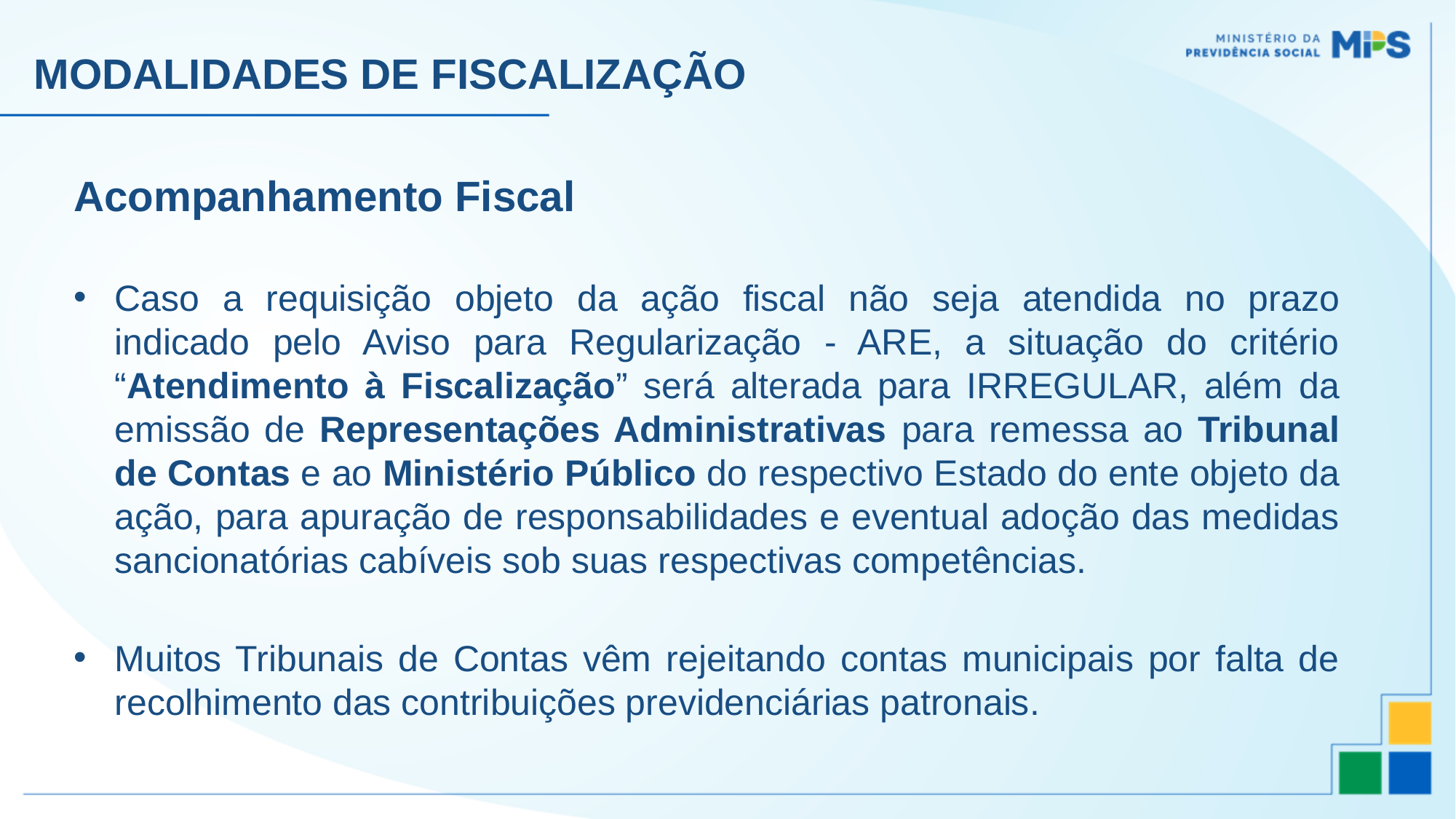

MODALIDADES DE FISCALIZAÇÃO

Acompanhamento Fiscal

Caso a requisição objeto da ação fiscal não seja atendida no prazo indicado pelo Aviso para Regularização - ARE, a situação do critério “Atendimento à Fiscalização” será alterada para IRREGULAR, além da emissão de Representações Administrativas para remessa ao Tribunal de Contas e ao Ministério Público do respectivo Estado do ente objeto da ação, para apuração de responsabilidades e eventual adoção das medidas sancionatórias cabíveis sob suas respectivas competências.

Muitos Tribunais de Contas vêm rejeitando contas municipais por falta de recolhimento das contribuições previdenciárias patronais.